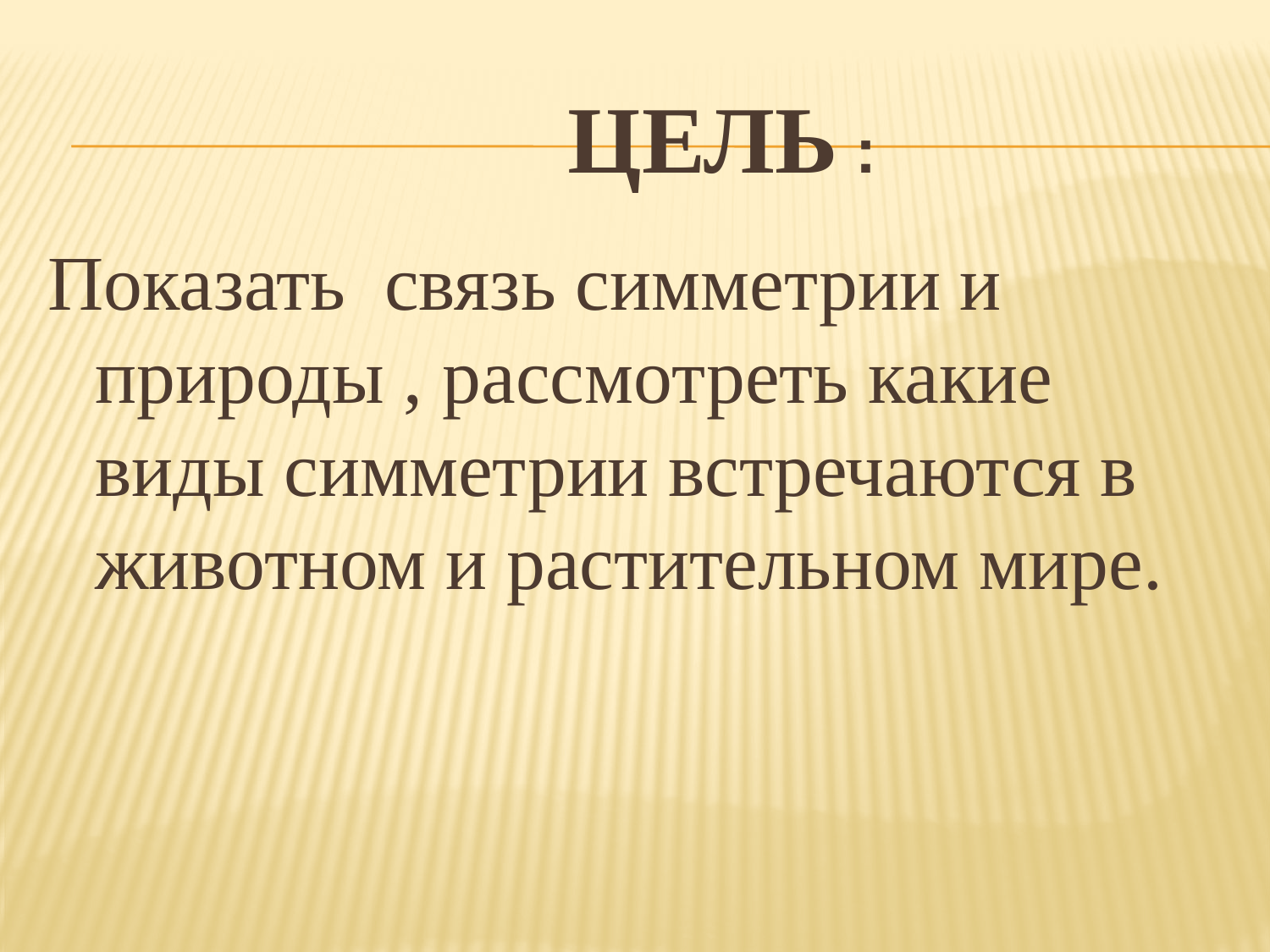

# Цель :
Показать  связь симметрии и природы , рассмотреть какие виды симметрии встречаются в животном и растительном мире.